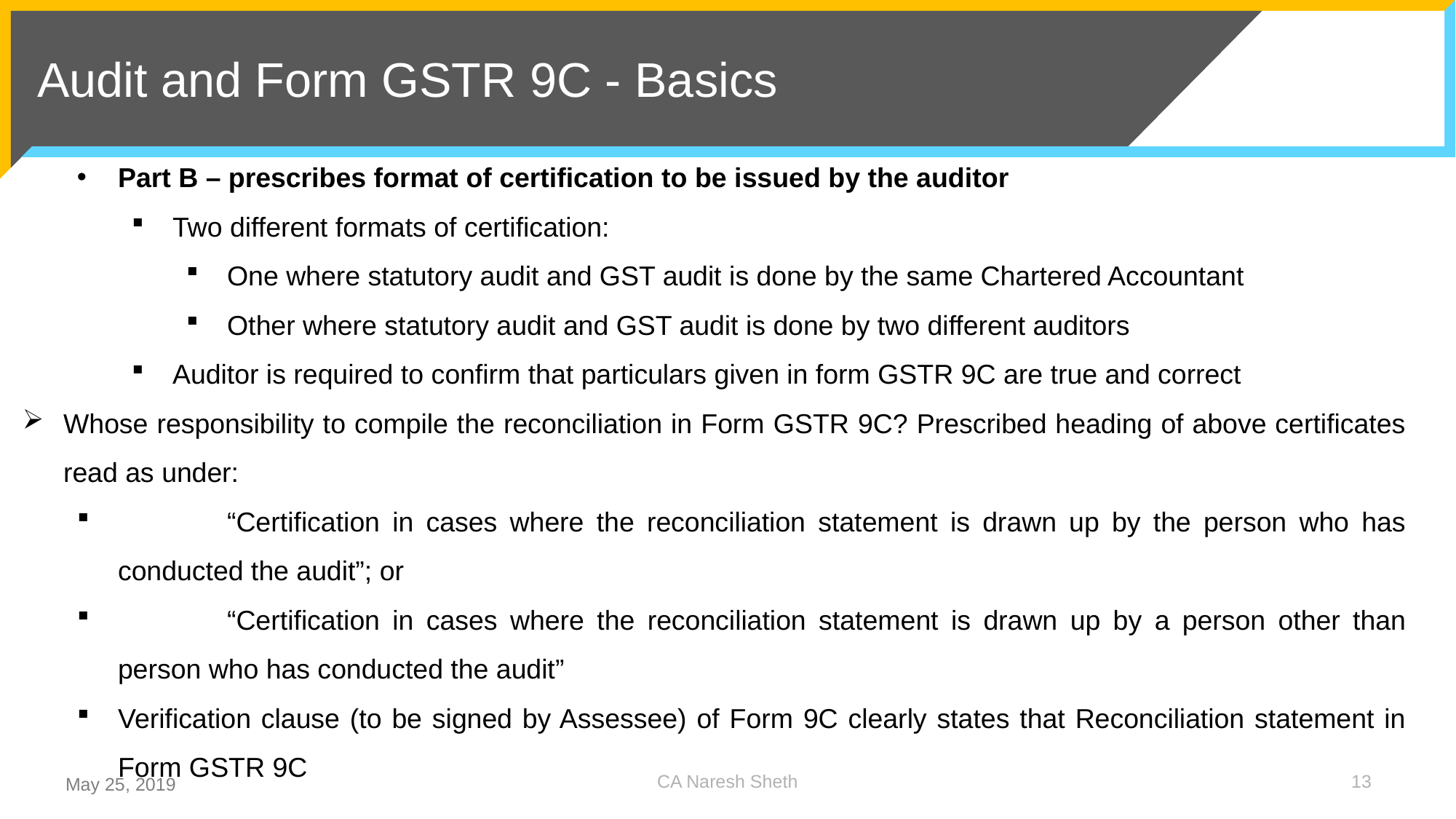

# Audit and Form GSTR 9C - Basics
Part B – prescribes format of certification to be issued by the auditor
Two different formats of certification:
One where statutory audit and GST audit is done by the same Chartered Accountant
Other where statutory audit and GST audit is done by two different auditors
Auditor is required to confirm that particulars given in form GSTR 9C are true and correct
Whose responsibility to compile the reconciliation in Form GSTR 9C? Prescribed heading of above certificates read as under:
	“Certification in cases where the reconciliation statement is drawn up by the person who has conducted the audit”; or
	“Certification in cases where the reconciliation statement is drawn up by a person other than person who has conducted the audit”
Verification clause (to be signed by Assessee) of Form 9C clearly states that Reconciliation statement in Form GSTR 9C

CA Naresh Sheth
13
May 25, 2019